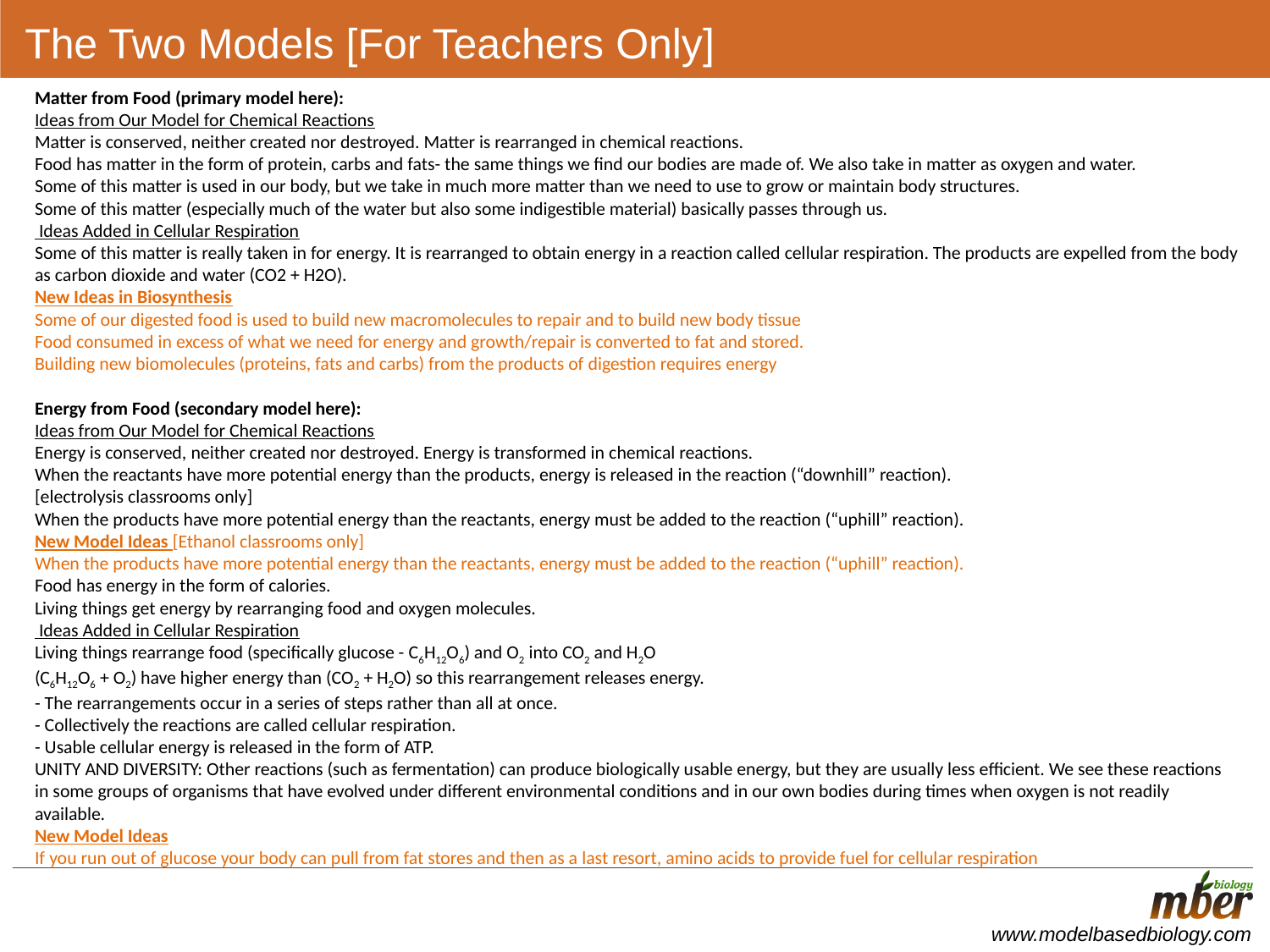

# The Two Models [For Teachers Only]
Matter from Food (primary model here):
Ideas from Our Model for Chemical Reactions
Matter is conserved, neither created nor destroyed. Matter is rearranged in chemical reactions.
Food has matter in the form of protein, carbs and fats- the same things we find our bodies are made of. We also take in matter as oxygen and water.
Some of this matter is used in our body, but we take in much more matter than we need to use to grow or maintain body structures.
Some of this matter (especially much of the water but also some indigestible material) basically passes through us.
 Ideas Added in Cellular Respiration
Some of this matter is really taken in for energy. It is rearranged to obtain energy in a reaction called cellular respiration. The products are expelled from the body as carbon dioxide and water (CO2 + H2O).
New Ideas in Biosynthesis
Some of our digested food is used to build new macromolecules to repair and to build new body tissue
Food consumed in excess of what we need for energy and growth/repair is converted to fat and stored.
Building new biomolecules (proteins, fats and carbs) from the products of digestion requires energy

Energy from Food (secondary model here):
Ideas from Our Model for Chemical Reactions
Energy is conserved, neither created nor destroyed. Energy is transformed in chemical reactions.
When the reactants have more potential energy than the products, energy is released in the reaction (“downhill” reaction).
[electrolysis classrooms only]
When the products have more potential energy than the reactants, energy must be added to the reaction (“uphill” reaction).
New Model Ideas [Ethanol classrooms only]
When the products have more potential energy than the reactants, energy must be added to the reaction (“uphill” reaction).
Food has energy in the form of calories.
Living things get energy by rearranging food and oxygen molecules.
 Ideas Added in Cellular Respiration
Living things rearrange food (specifically glucose - C6H12O﻿6﻿) and O2 into CO2 and H2O
(C6H12O6 + O2) have higher energy than (CO2 + H2O) so this rearrangement releases energy.
- The rearrangements occur in a series of steps rather than all at once.
- Collectively the reactions are called cellular respiration.
- Usable cellular energy is released in the form of ATP.
UNITY AND DIVERSITY: Other reactions (such as fermentation) can produce biologically usable energy, but they are usually less efficient. We see these reactions in some groups of organisms that have evolved under different environmental conditions and in our own bodies during times when oxygen is not readily available.
New Model Ideas
If you run out of glucose your body can pull from fat stores and then as a last resort, amino acids to provide fuel for cellular respiration